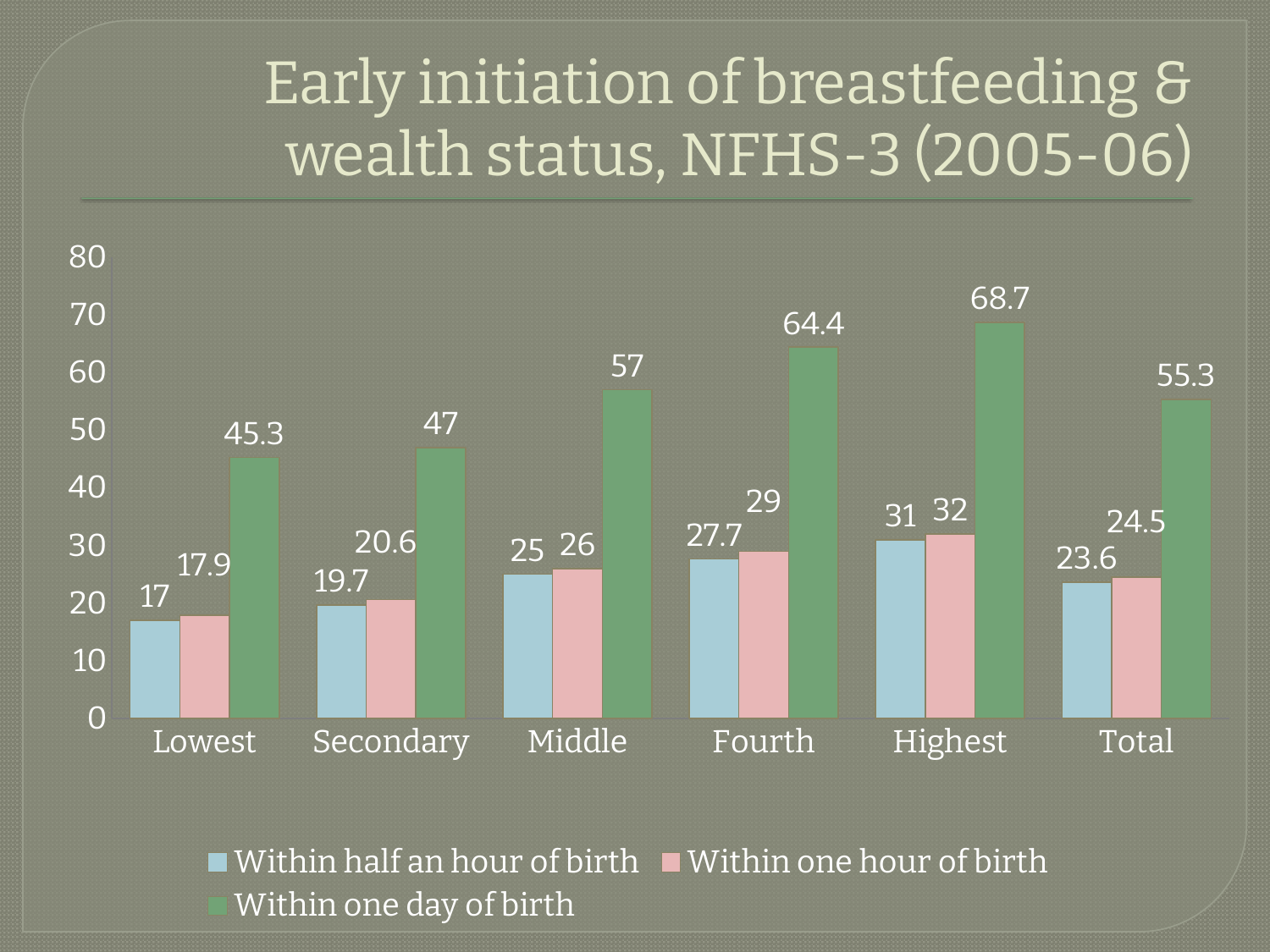

# Early initiation of breastfeeding & wealth status, NFHS-3 (2005-06)

### Chart

| Category | Within half an hour of birth | Within one hour of birth   | Within one day of birth |
|---|---|---|---|
| Lowest | 17.0 | 17.9 | 45.3 |
| Secondary | 19.7 | 20.6 | 47.0 |
| Middle | 25.0 | 26.0 | 57.0 |
| Fourth | 27.7 | 29.0 | 64.4 |
| Highest | 31.0 | 32.0 | 68.7 |
| Total | 23.6 | 24.5 | 55.3 |